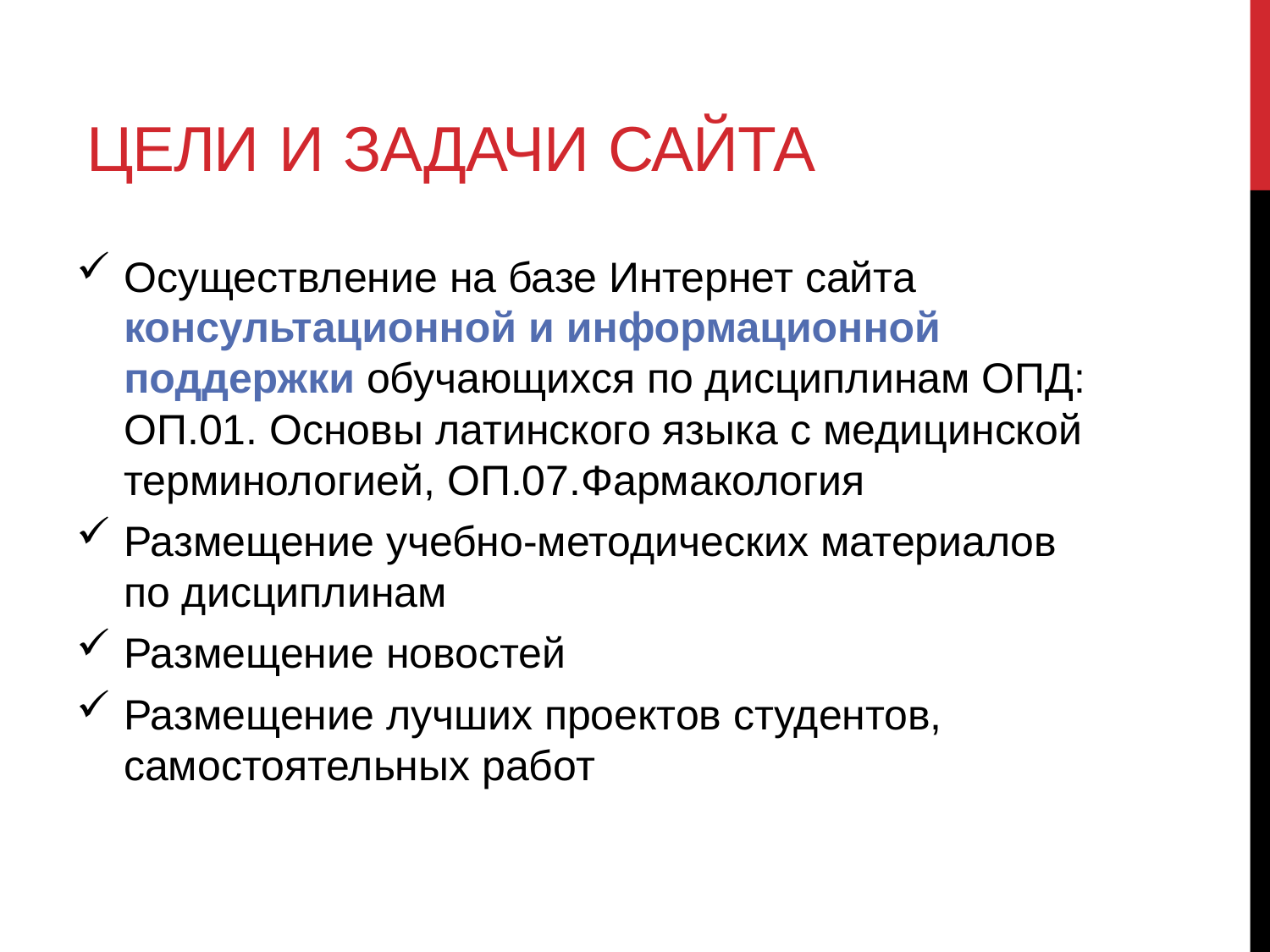

# ЦЕЛИ И ЗАДАЧИ САЙТА
Осуществление на базе Интернет сайта консультационной и информационной поддержки обучающихся по дисциплинам ОПД: ОП.01. Основы латинского языка с медицинской терминологией, ОП.07.Фармакология
Размещение учебно-методических материалов по дисциплинам
Размещение новостей
Размещение лучших проектов студентов, самостоятельных работ